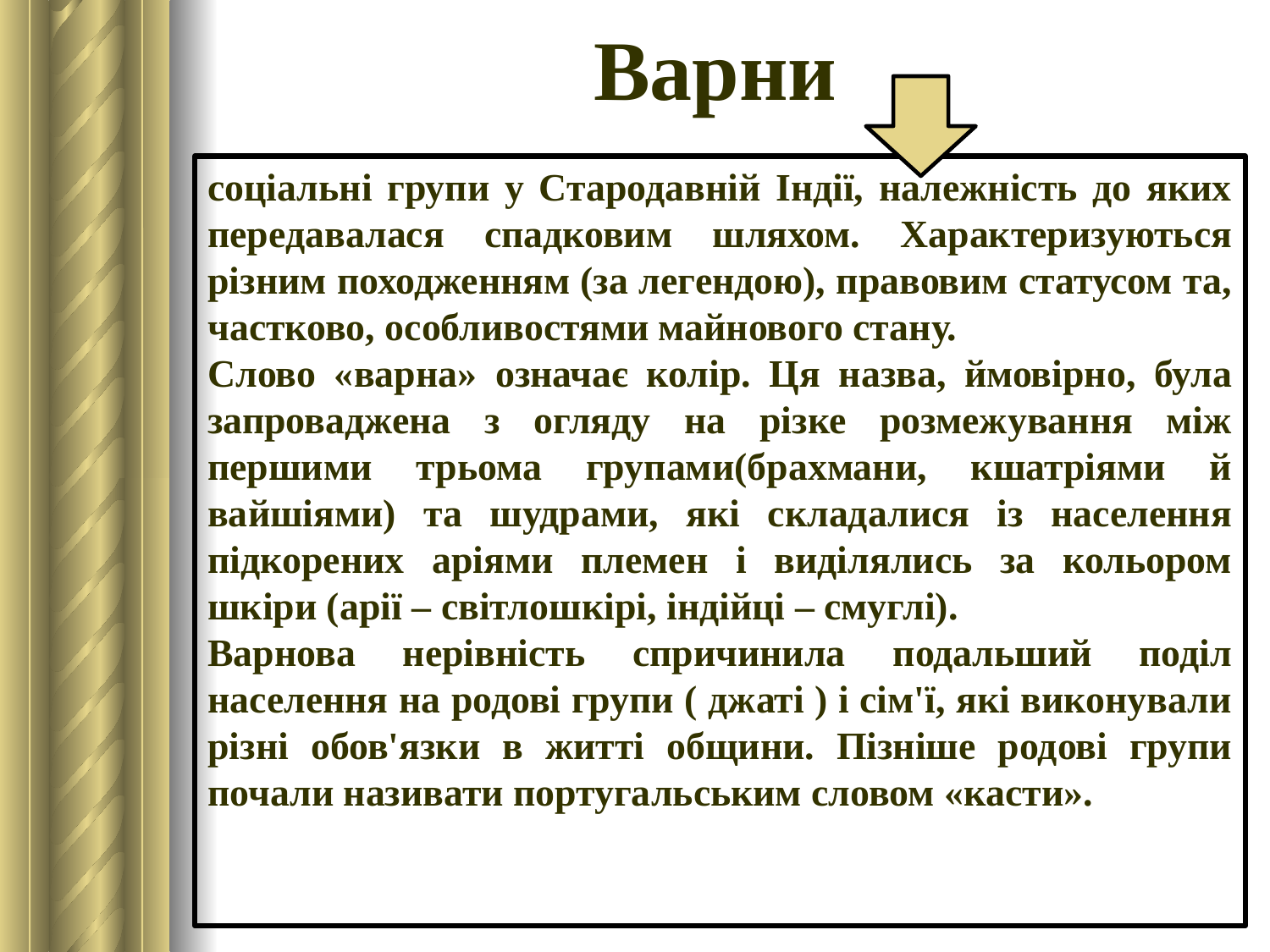

# Варни

соціальні групи у Стародавній Індії, належність до яких передавалася спадковим шляхом. Характеризуються різним походженням (за легендою), правовим статусом та, частково, особливостями майнового стану.
Слово «варна» означає колір. Ця назва, ймовірно, була запроваджена з огляду на різке розмежування між першими трьома групами(брахмани, кшатріями й вайшіями) та шудрами, які складалися із населення підкорених аріями племен і виділялись за кольором шкіри (арії – світлошкірі, індійці – смуглі).
Варнова нерівність спричинила подальший поділ населення на родові групи ( джаті ) і сім'ї, які виконували різні обов'язки в житті общини. Пізніше родові групи почали називати португальським словом «касти».